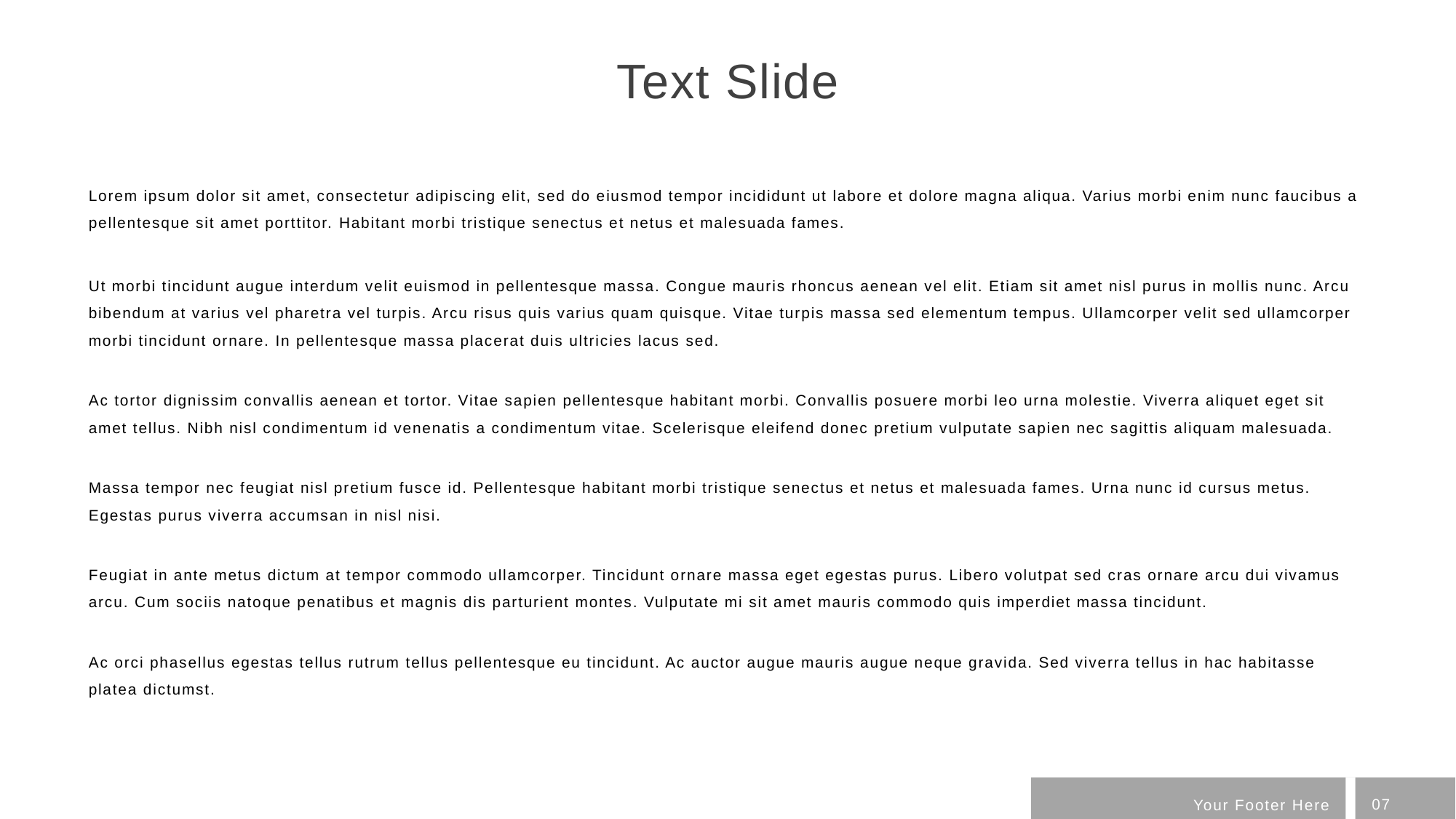

Text Slide
Lorem ipsum dolor sit amet, consectetur adipiscing elit, sed do eiusmod tempor incididunt ut labore et dolore magna aliqua. Varius morbi enim nunc faucibus a pellentesque sit amet porttitor. Habitant morbi tristique senectus et netus et malesuada fames.
Ut morbi tincidunt augue interdum velit euismod in pellentesque massa. Congue mauris rhoncus aenean vel elit. Etiam sit amet nisl purus in mollis nunc. Arcu bibendum at varius vel pharetra vel turpis. Arcu risus quis varius quam quisque. Vitae turpis massa sed elementum tempus. Ullamcorper velit sed ullamcorper morbi tincidunt ornare. In pellentesque massa placerat duis ultricies lacus sed.
Ac tortor dignissim convallis aenean et tortor. Vitae sapien pellentesque habitant morbi. Convallis posuere morbi leo urna molestie. Viverra aliquet eget sit amet tellus. Nibh nisl condimentum id venenatis a condimentum vitae. Scelerisque eleifend donec pretium vulputate sapien nec sagittis aliquam malesuada.
Massa tempor nec feugiat nisl pretium fusce id. Pellentesque habitant morbi tristique senectus et netus et malesuada fames. Urna nunc id cursus metus. Egestas purus viverra accumsan in nisl nisi.
Feugiat in ante metus dictum at tempor commodo ullamcorper. Tincidunt ornare massa eget egestas purus. Libero volutpat sed cras ornare arcu dui vivamus arcu. Cum sociis natoque penatibus et magnis dis parturient montes. Vulputate mi sit amet mauris commodo quis imperdiet massa tincidunt.
Ac orci phasellus egestas tellus rutrum tellus pellentesque eu tincidunt. Ac auctor augue mauris augue neque gravida. Sed viverra tellus in hac habitasse platea dictumst.

07
Your Footer Here